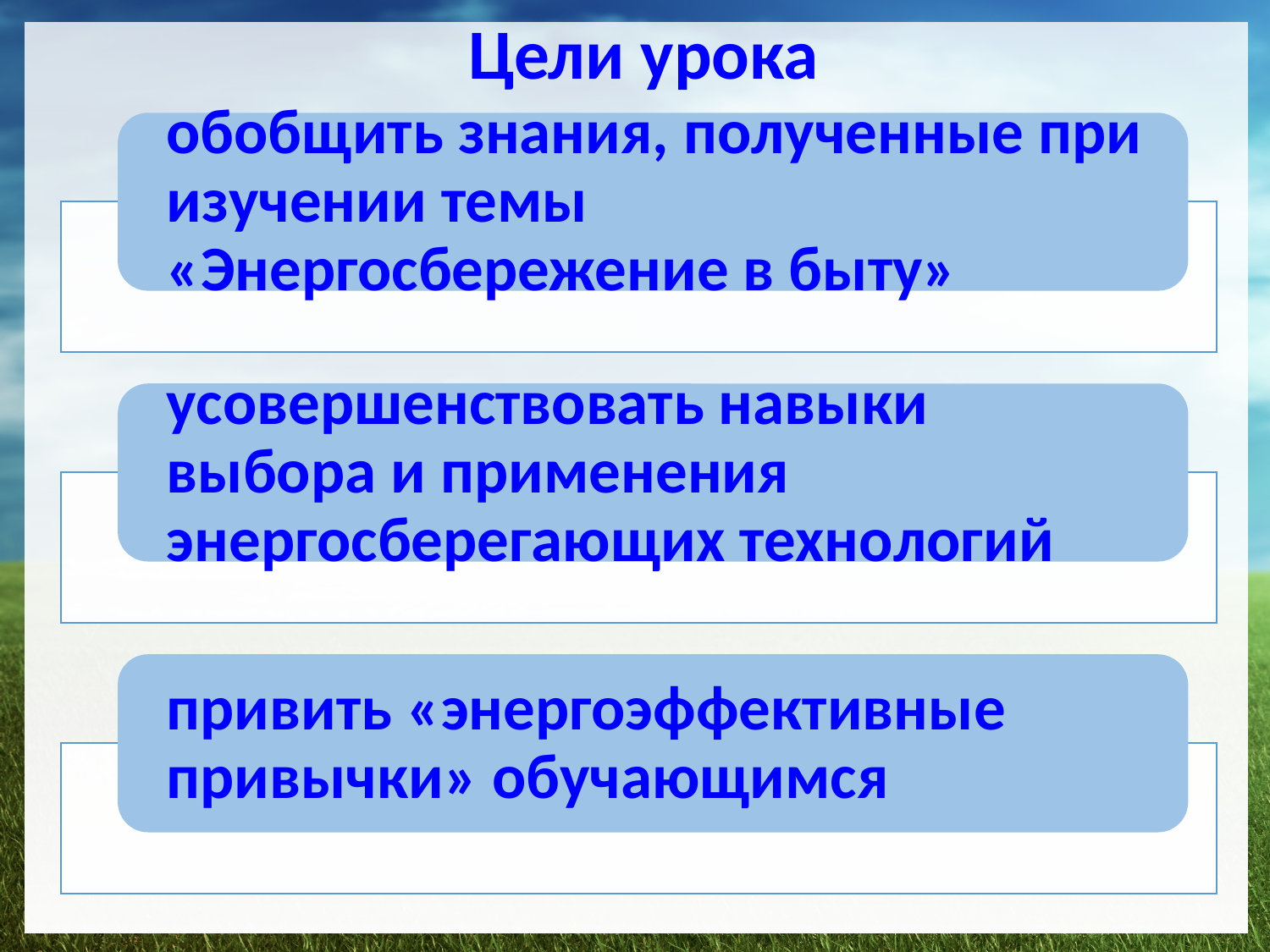

# Цели урока
обобщить знания, полученные при изучении темы «Энергосбережение в быту»
усовершенствовать навыки выбора и применения энергосберегающих технологий
привить «энергоэффективные привычки» обучающимся